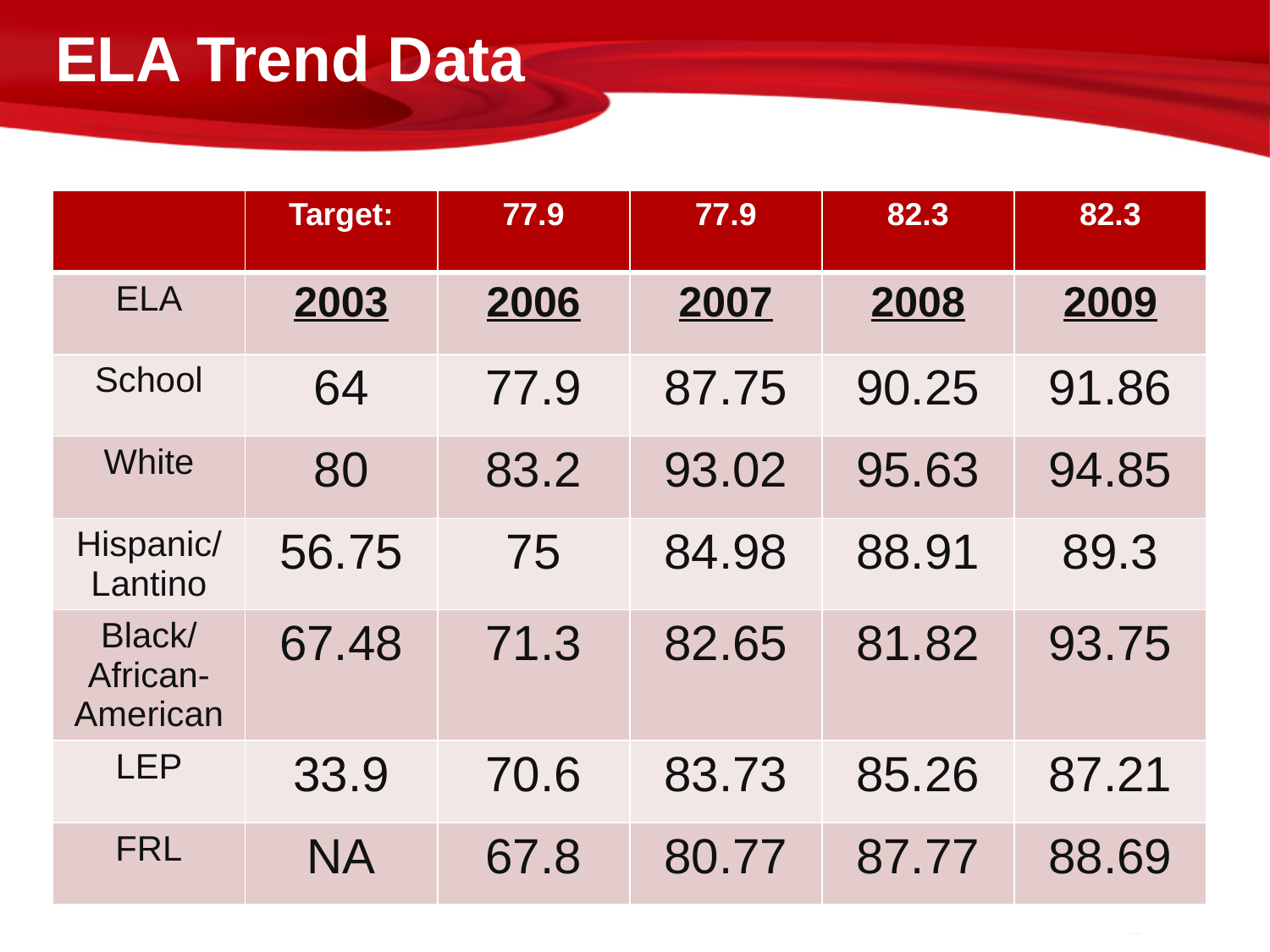

# ELA Trend Data
|  | Target: | 77.9 | 77.9 | 82.3 | 82.3 |
| --- | --- | --- | --- | --- | --- |
| ELA | 2003 | 2006 | 2007 | 2008 | 2009 |
| School | 64 | 77.9 | 87.75 | 90.25 | 91.86 |
| White | 80 | 83.2 | 93.02 | 95.63 | 94.85 |
| Hispanic/ Lantino | 56.75 | 75 | 84.98 | 88.91 | 89.3 |
| Black/ African-American | 67.48 | 71.3 | 82.65 | 81.82 | 93.75 |
| LEP | 33.9 | 70.6 | 83.73 | 85.26 | 87.21 |
| FRL | NA | 67.8 | 80.77 | 87.77 | 88.69 |